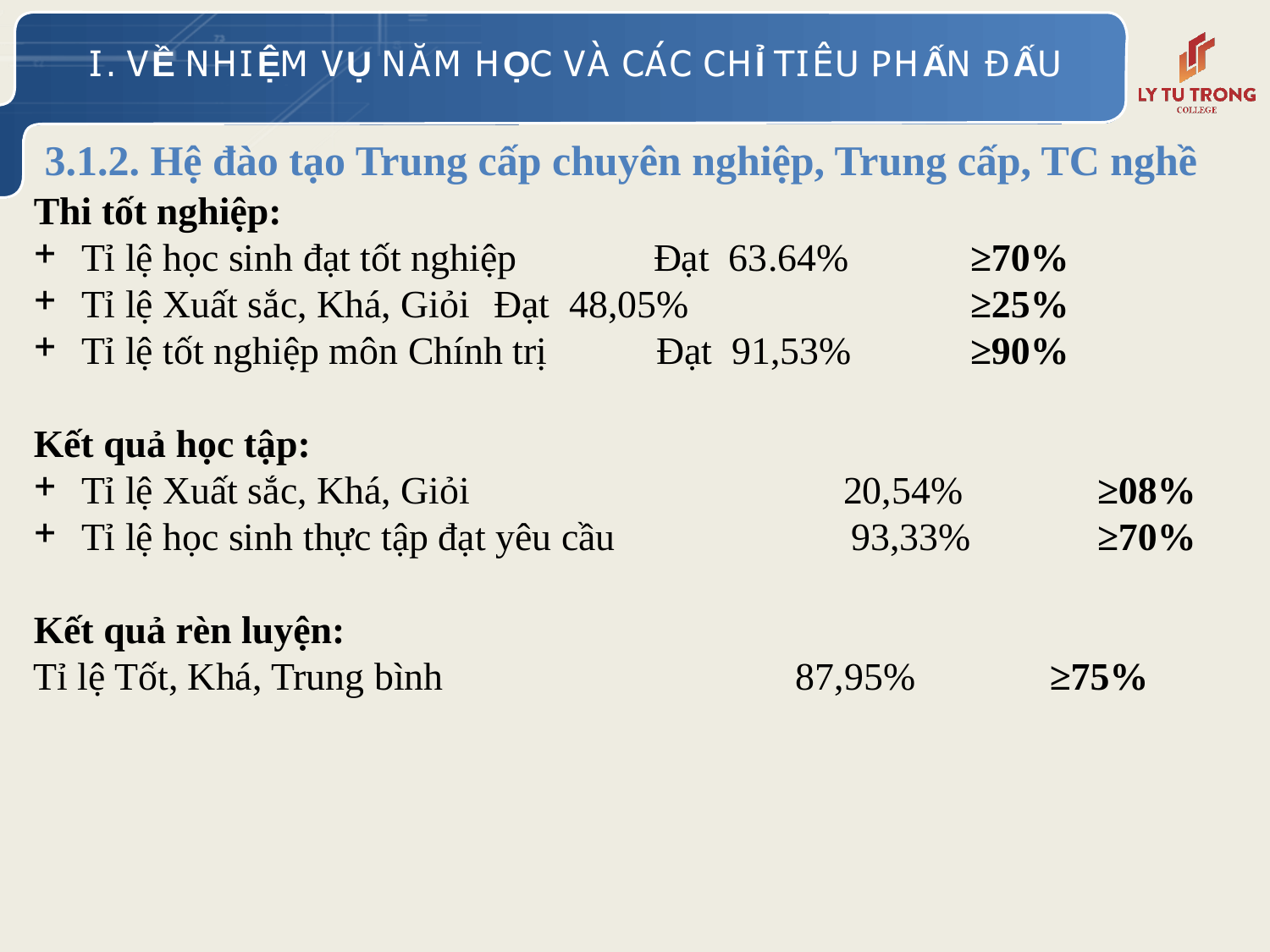

I. VỀ NHIỆM VỤ NĂM HỌC VÀ CÁC CHỈ TIÊU PHẤN ĐẤU
# 3.1.2. Hệ đào tạo Trung cấp chuyên nghiệp, Trung cấp, TC nghề
Thi tốt nghiệp:
Tỉ lệ học sinh đạt tốt nghiệp 	Đạt  63.64% 	≥70%
Tỉ lệ Xuất sắc, Khá, Giỏi	Đạt  48,05% 	≥25%
Tỉ lệ tốt nghiệp môn Chính trị	Đạt  91,53%	≥90%

Kết quả học tập:
Tỉ lệ Xuất sắc, Khá, Giỏi		20,54%     	≥08%
Tỉ lệ học sinh thực tập đạt yêu cầu	93,33% 	≥70%

Kết quả rèn luyện:
Tỉ lệ Tốt, Khá, Trung bình	87,95% 	≥75%